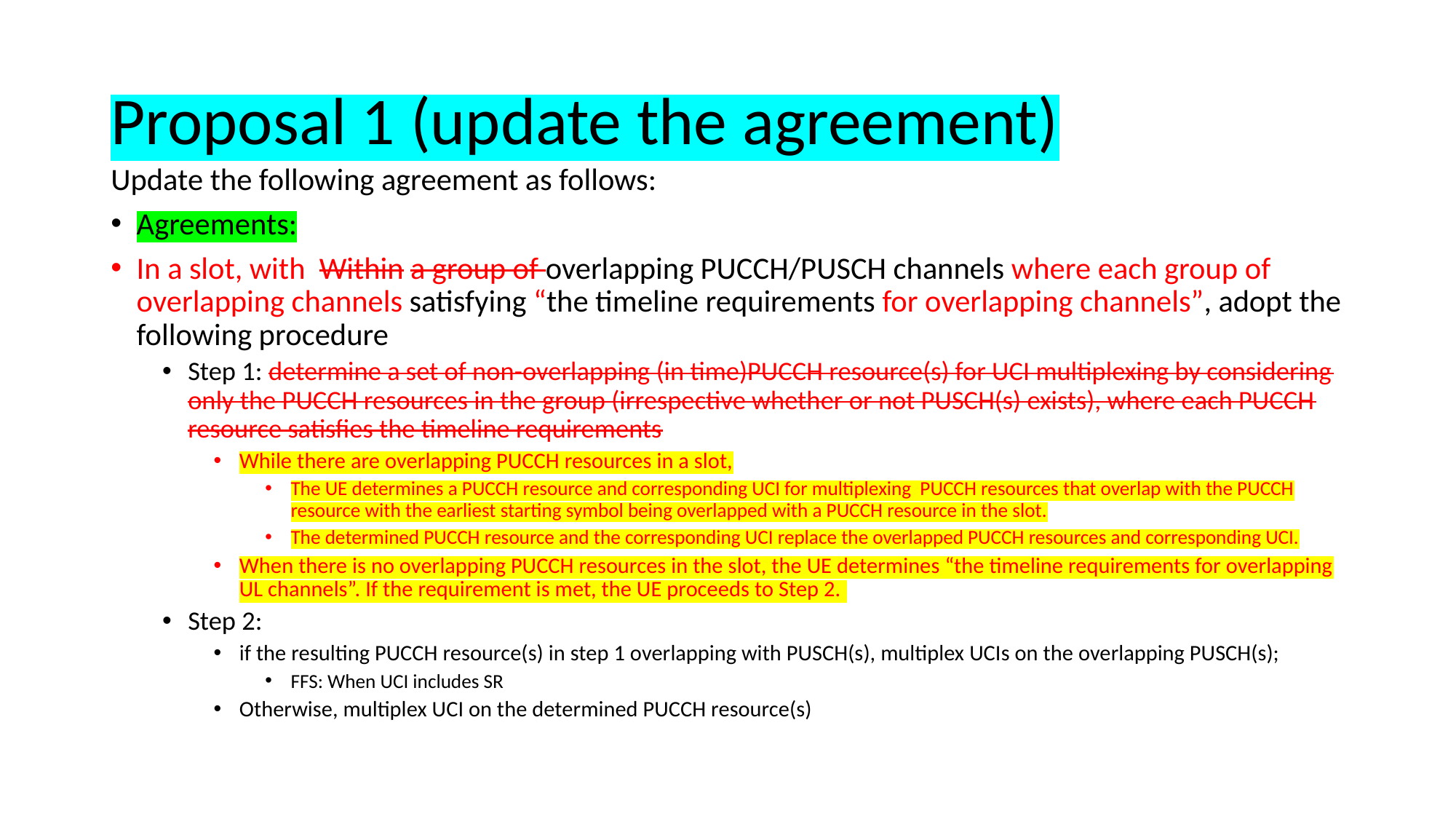

# Proposal 1 (update the agreement)
Update the following agreement as follows:
Agreements:
In a slot, with  Within a group of overlapping PUCCH/PUSCH channels where each group of overlapping channels satisfying “the timeline requirements for overlapping channels”, adopt the following procedure
Step 1: determine a set of non-overlapping (in time)PUCCH resource(s) for UCI multiplexing by considering only the PUCCH resources in the group (irrespective whether or not PUSCH(s) exists), where each PUCCH resource satisfies the timeline requirements
While there are overlapping PUCCH resources in a slot,
The UE determines a PUCCH resource and corresponding UCI for multiplexing  PUCCH resources that overlap with the PUCCH resource with the earliest starting symbol being overlapped with a PUCCH resource in the slot.
The determined PUCCH resource and the corresponding UCI replace the overlapped PUCCH resources and corresponding UCI.
When there is no overlapping PUCCH resources in the slot, the UE determines “the timeline requirements for overlapping UL channels”. If the requirement is met, the UE proceeds to Step 2.
Step 2:
if the resulting PUCCH resource(s) in step 1 overlapping with PUSCH(s), multiplex UCIs on the overlapping PUSCH(s);
FFS: When UCI includes SR
Otherwise, multiplex UCI on the determined PUCCH resource(s)